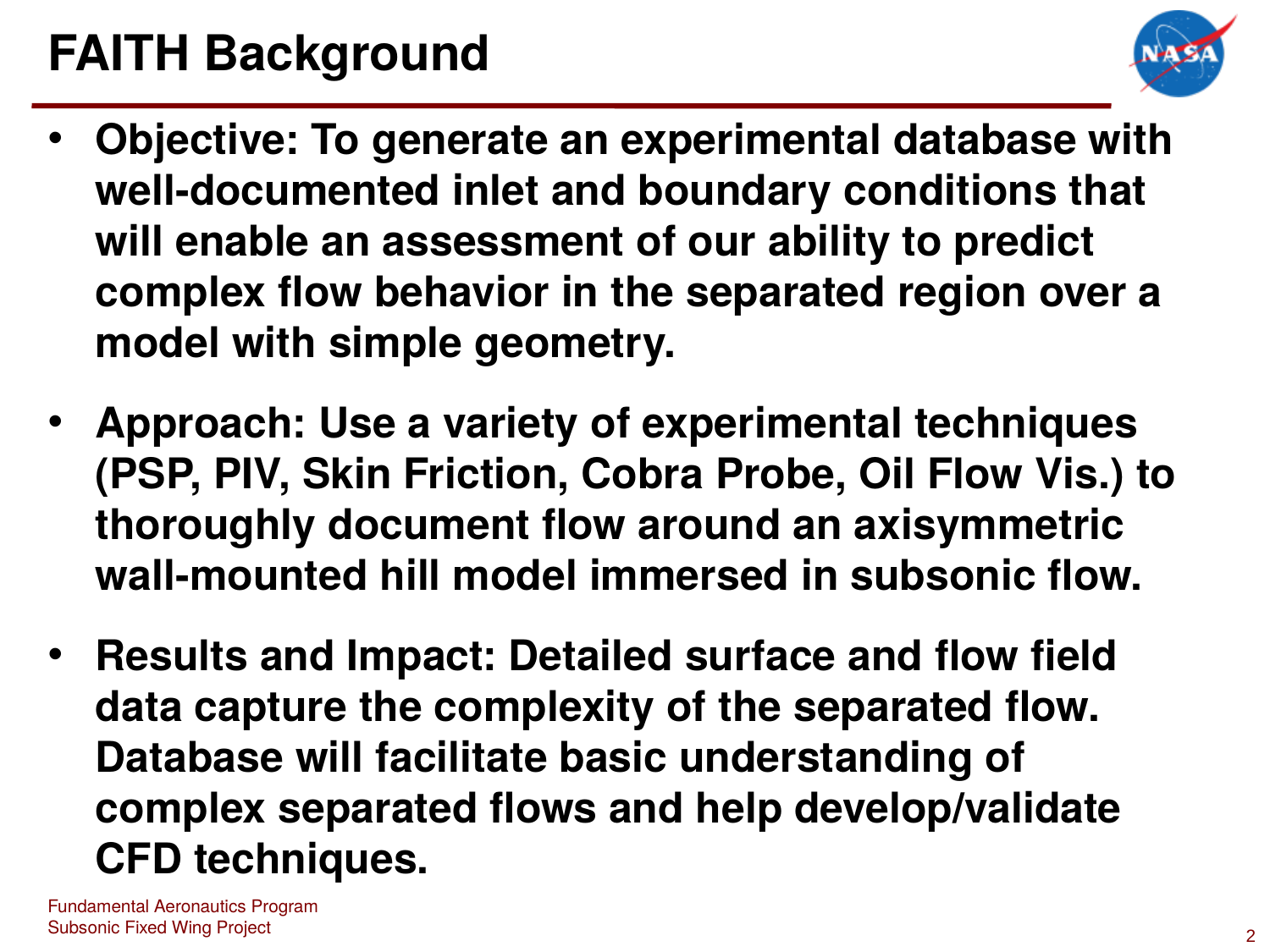

# FAITH Background
Objective: To generate an experimental database with well-documented inlet and boundary conditions that will enable an assessment of our ability to predict complex flow behavior in the separated region over a model with simple geometry.
Approach: Use a variety of experimental techniques (PSP, PIV, Skin Friction, Cobra Probe, Oil Flow Vis.) to thoroughly document flow around an axisymmetric wall-mounted hill model immersed in subsonic flow.
Results and Impact: Detailed surface and flow field data capture the complexity of the separated flow. Database will facilitate basic understanding of complex separated flows and help develop/validate CFD techniques.